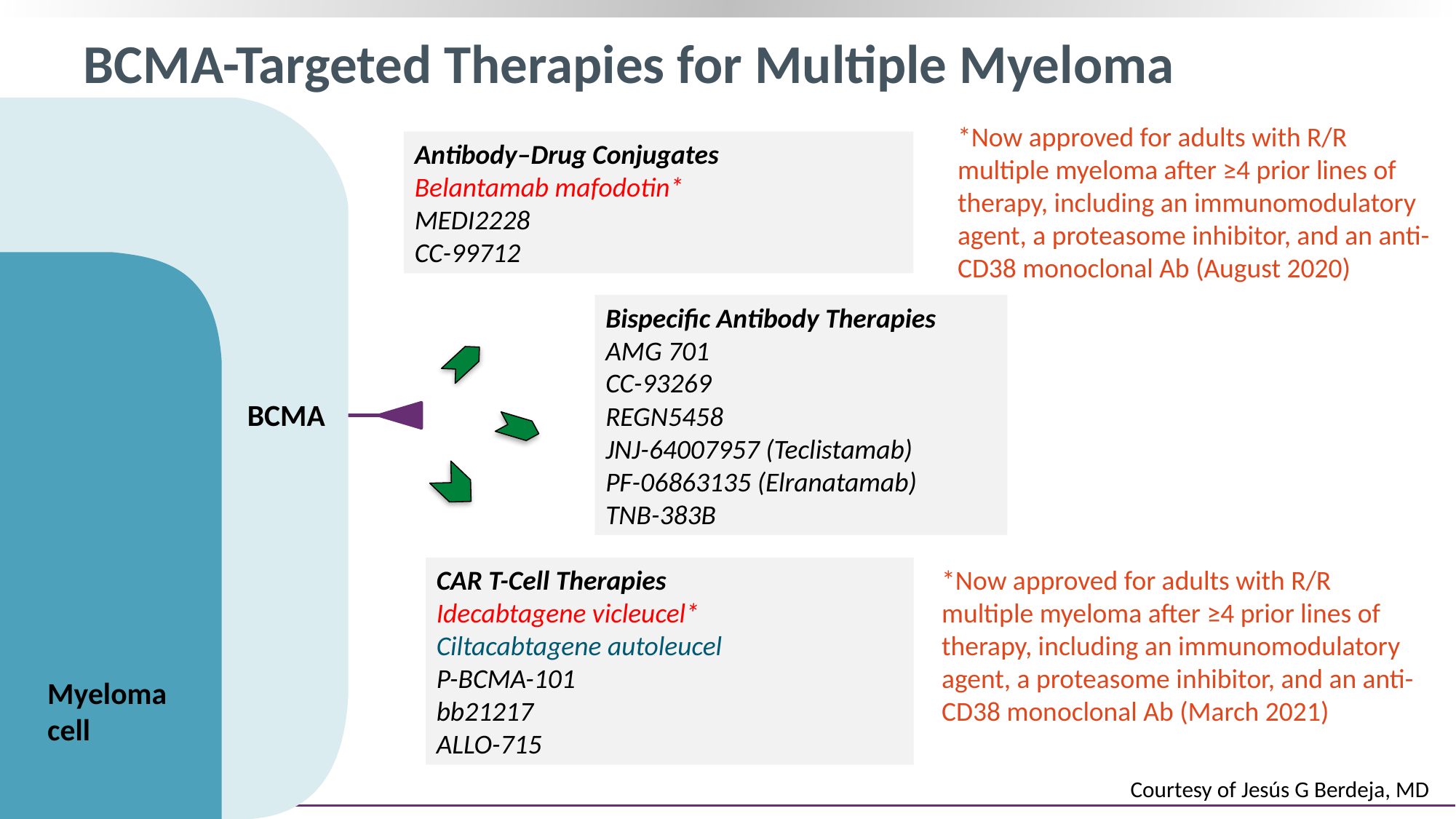

# BCMA-Targeted Therapies for Multiple Myeloma

*Now approved for adults with R/R multiple myeloma after ≥4 prior lines of therapy, including an immunomodulatory agent, a proteasome inhibitor, and an anti-CD38 monoclonal Ab (August 2020)
Antibody–Drug Conjugates
Belantamab mafodotin*
MEDI2228
CC-99712

Bispecific Antibody Therapies
AMG 701
CC-93269
REGN5458
JNJ-64007957 (Teclistamab)
PF-06863135 (Elranatamab)
TNB-383B

BCMA

*Now approved for adults with R/R multiple myeloma after ≥4 prior lines of therapy, including an immunomodulatory agent, a proteasome inhibitor, and an anti-CD38 monoclonal Ab (March 2021)
CAR T-Cell Therapies
Idecabtagene vicleucel*
Ciltacabtagene autoleucel
P-BCMA-101
bb21217
ALLO-715
Myeloma
cell
Courtesy of Jesús G Berdeja, MD